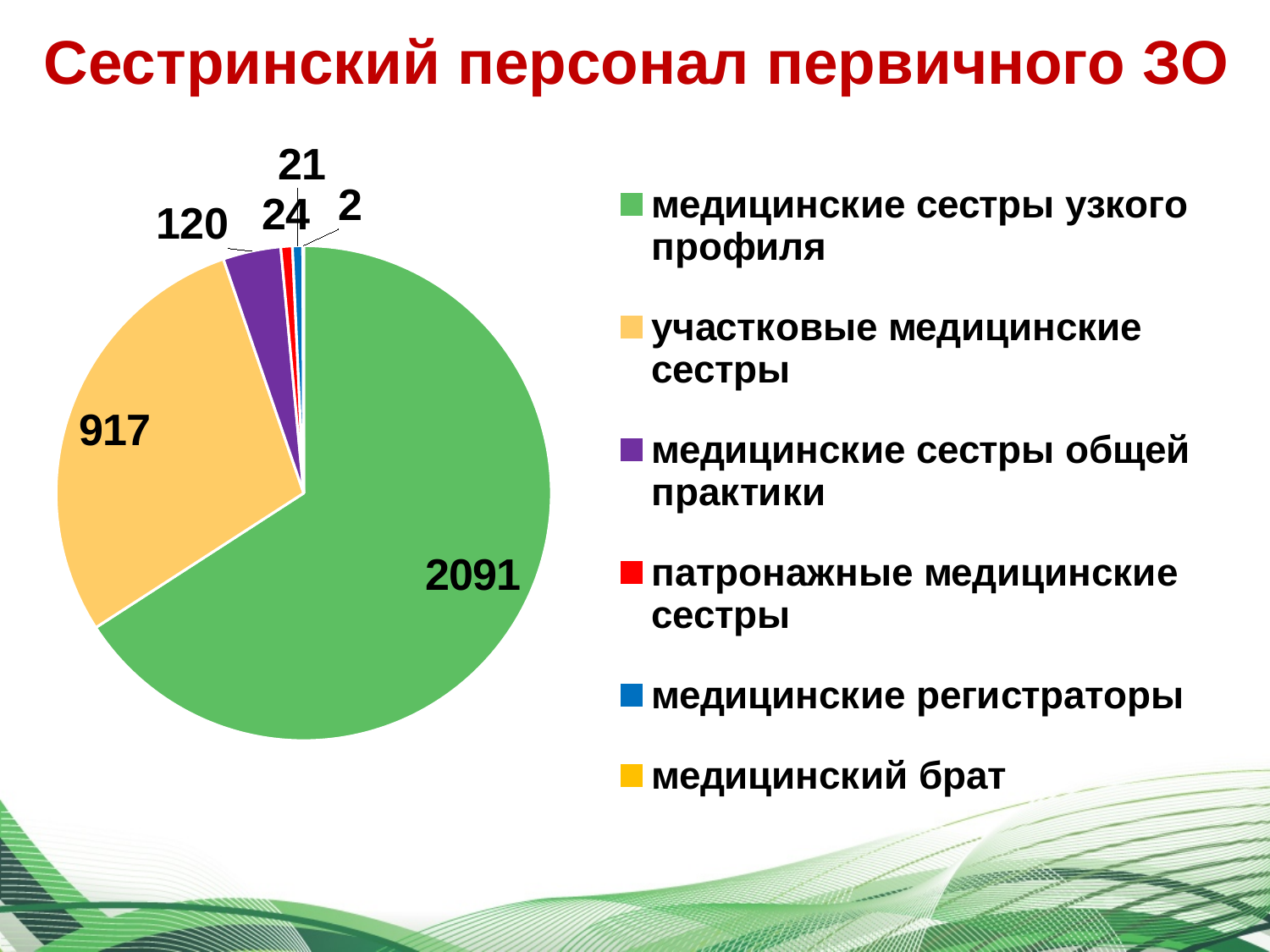

# Сестринский персонал первичного ЗО

### Chart

| Category | Сестринский персонал первичного здравоохранения |
|---|---|
| медицинские сестры узкого профиля | 2091.0 |
| участковые медицинские сестры | 917.0 |
| медицинские сестры общей практики | 120.0 |
| патронажные медицинские сестры | 24.0 |
| медицинские регистраторы | 21.0 |
| медицинский брат | 2.0 |